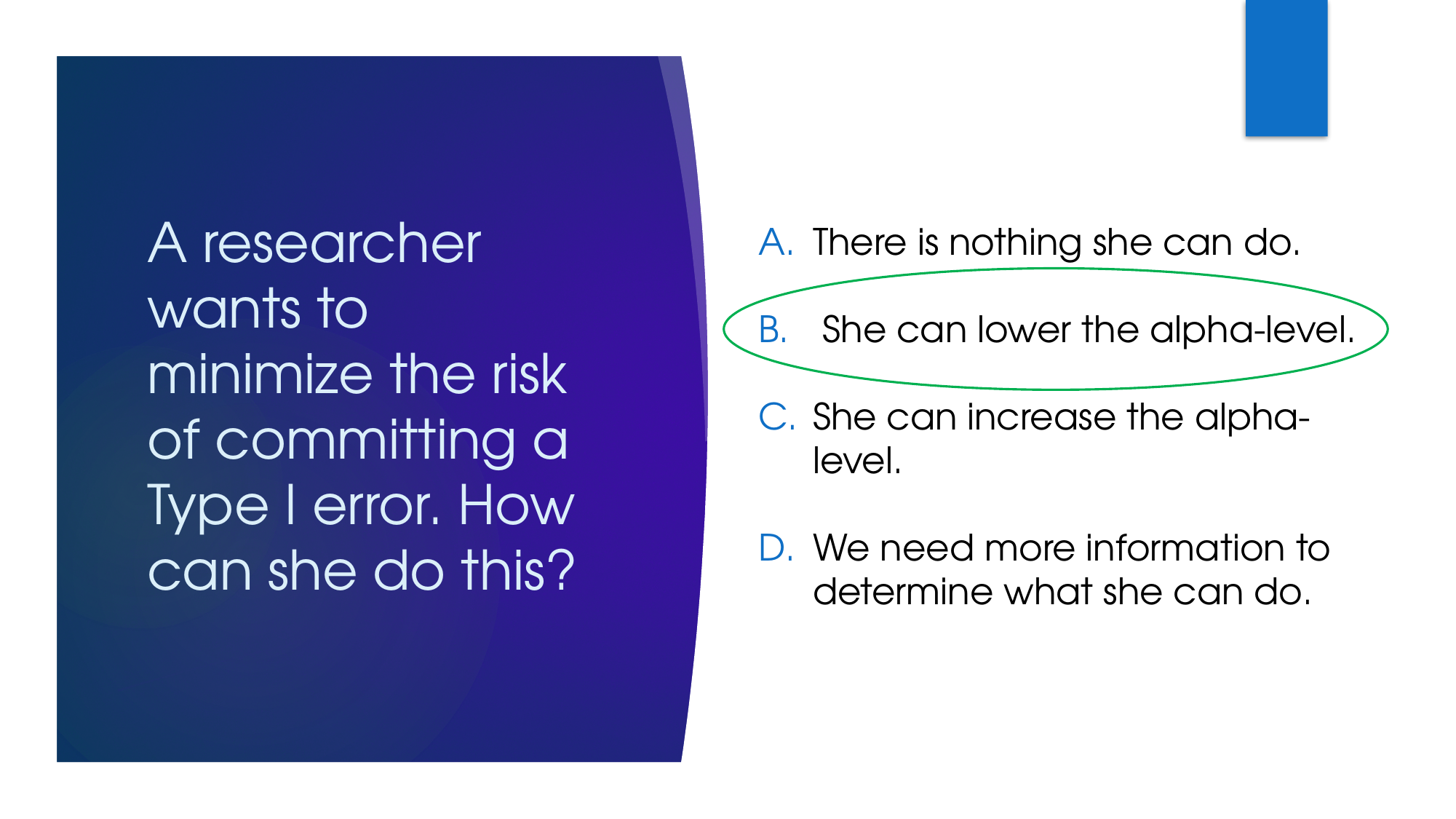

# A researcher wants to minimize the risk of committing a Type I error. How can she do this?
There is nothing she can do.

 She can lower the alpha-level.

She can increase the alpha-level.

We need more information to determine what she can do.